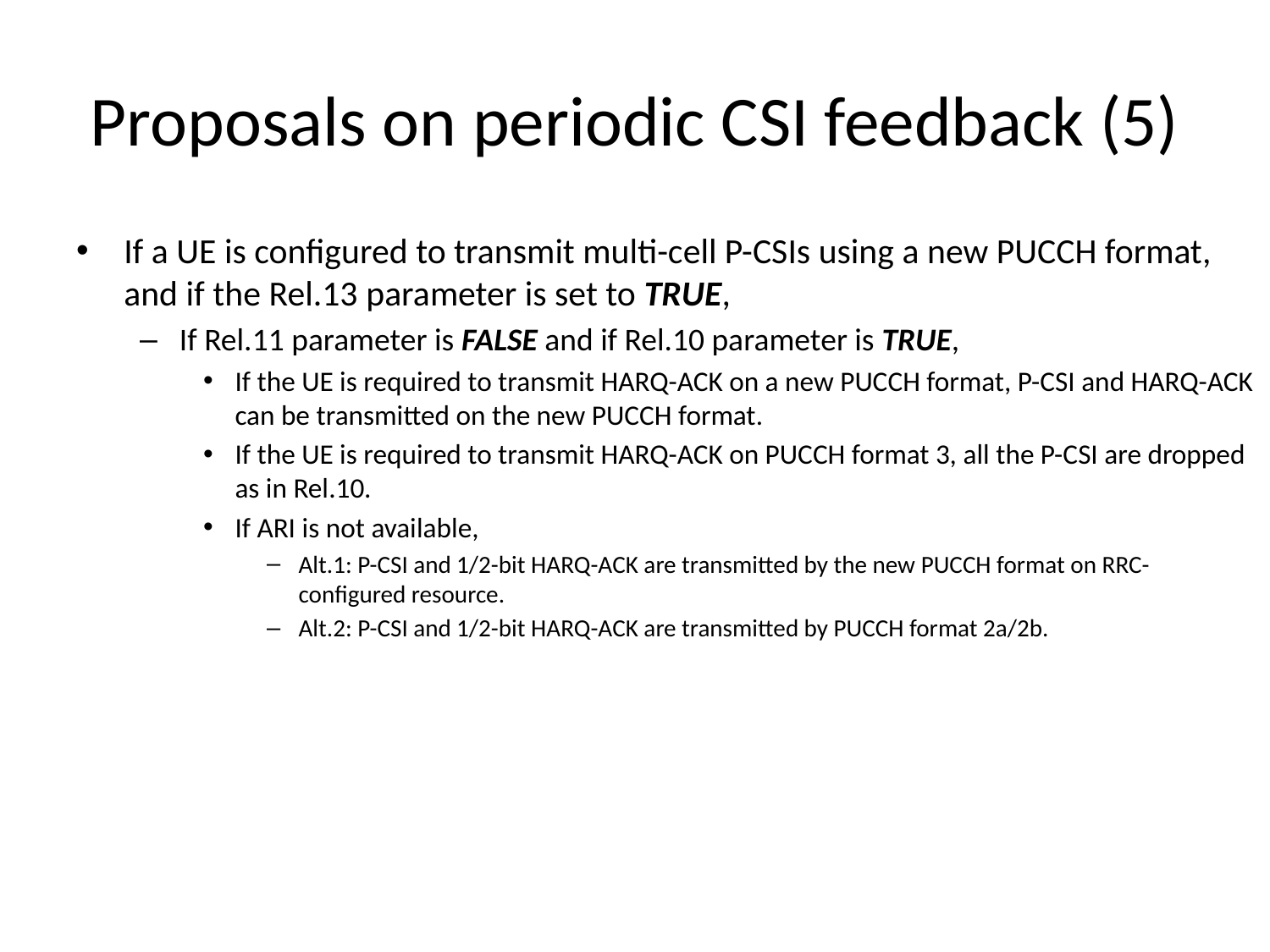

# Proposals on periodic CSI feedback (5)
If a UE is configured to transmit multi-cell P-CSIs using a new PUCCH format, and if the Rel.13 parameter is set to TRUE,
If Rel.11 parameter is FALSE and if Rel.10 parameter is TRUE,
If the UE is required to transmit HARQ-ACK on a new PUCCH format, P-CSI and HARQ-ACK can be transmitted on the new PUCCH format.
If the UE is required to transmit HARQ-ACK on PUCCH format 3, all the P-CSI are dropped as in Rel.10.
If ARI is not available,
Alt.1: P-CSI and 1/2-bit HARQ-ACK are transmitted by the new PUCCH format on RRC-configured resource.
Alt.2: P-CSI and 1/2-bit HARQ-ACK are transmitted by PUCCH format 2a/2b.